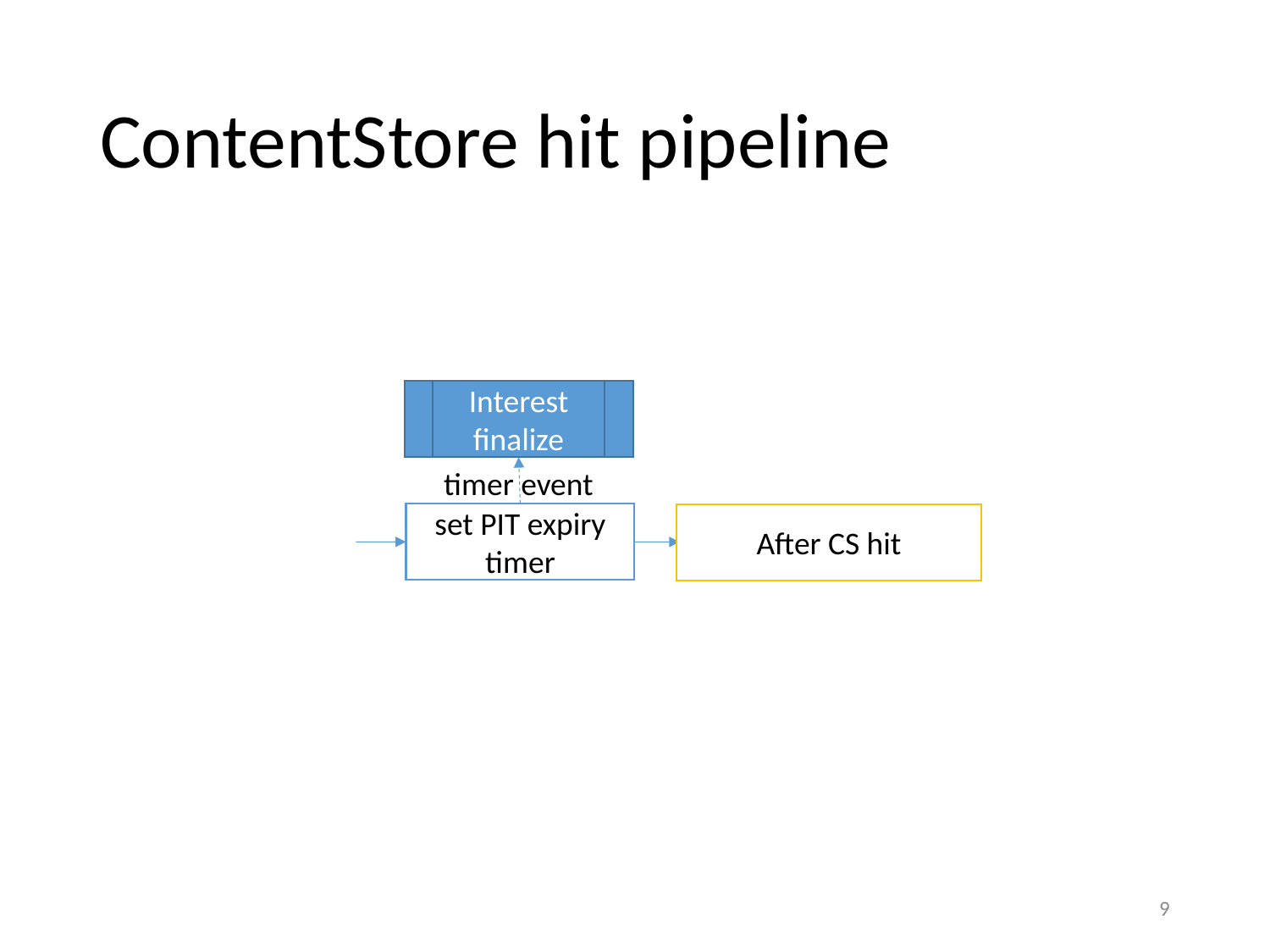

# ContentStore hit pipeline
Interest finalize
timer event
set PIT expiry timer
After CS hit
9